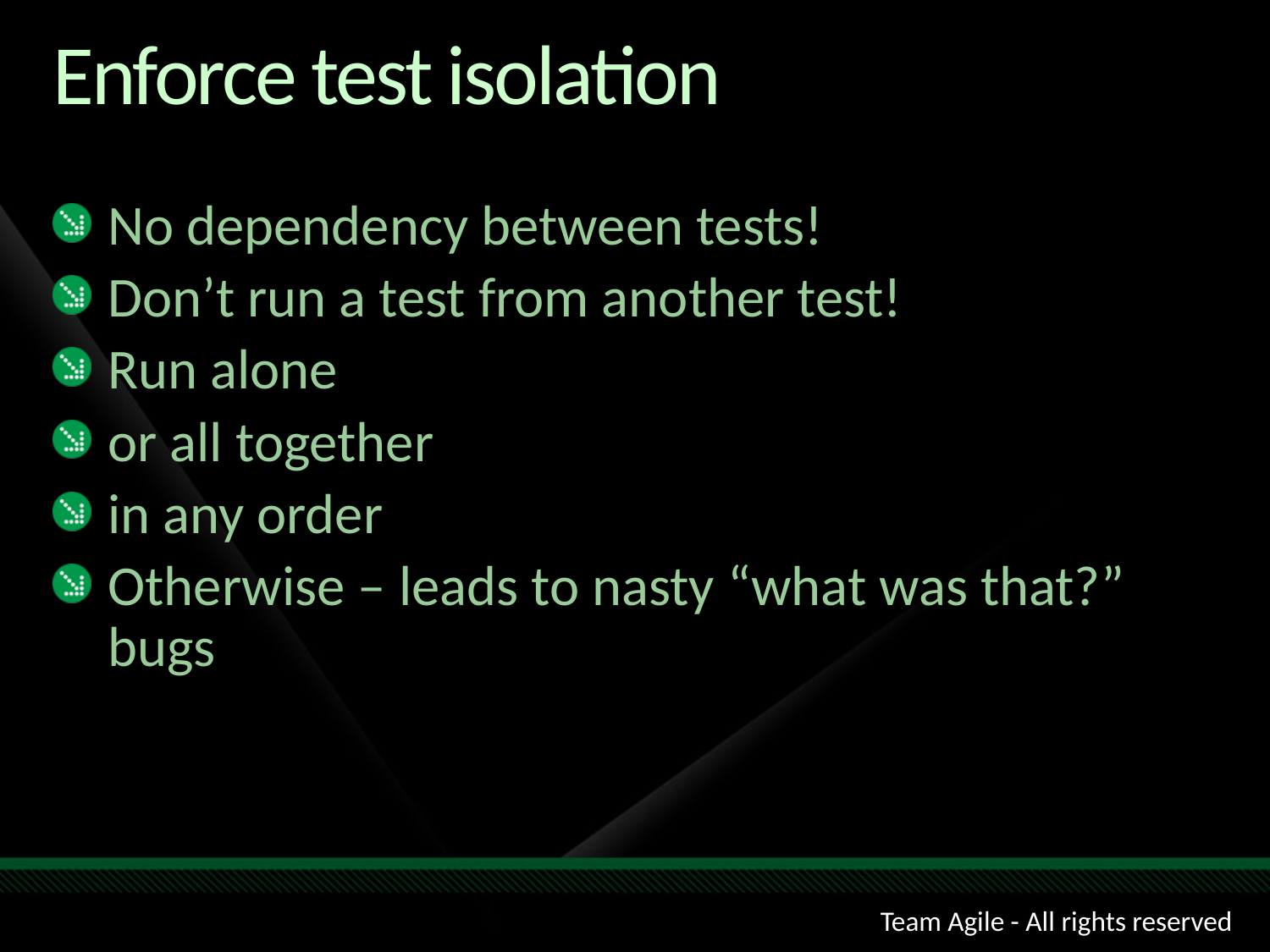

# Enforce test isolation
No dependency between tests!
Don’t run a test from another test!
Run alone
or all together
in any order
Otherwise – leads to nasty “what was that?” bugs
Team Agile - All rights reserved